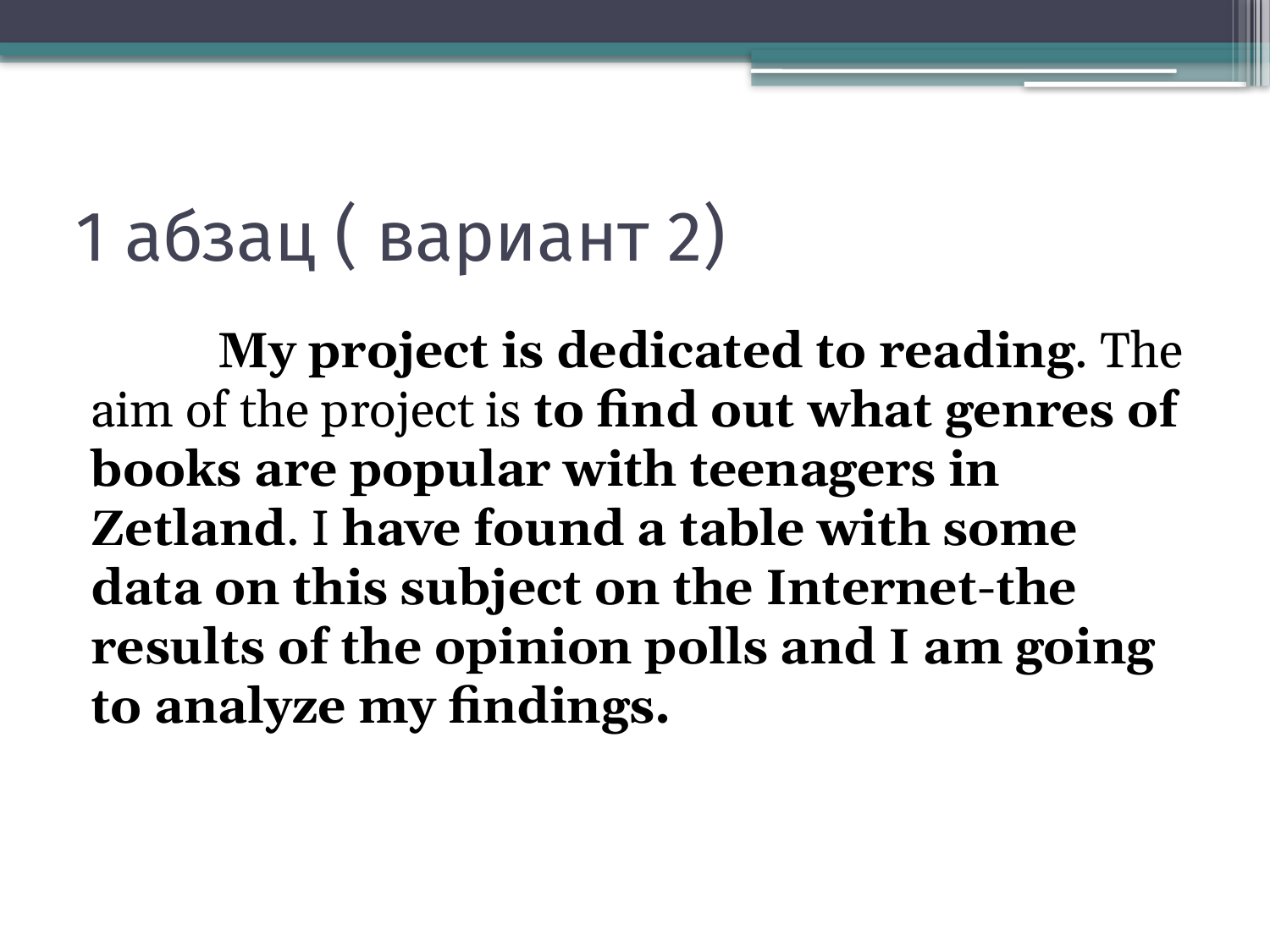

# 1 абзац ( вариант 2)
	My project is dedicated to reading. The aim of the project is to find out what genres of books are popular with teenagers in Zetland. I have found a table with some data on this subject on the Internet-the results of the opinion polls and I am going to analyze my findings.